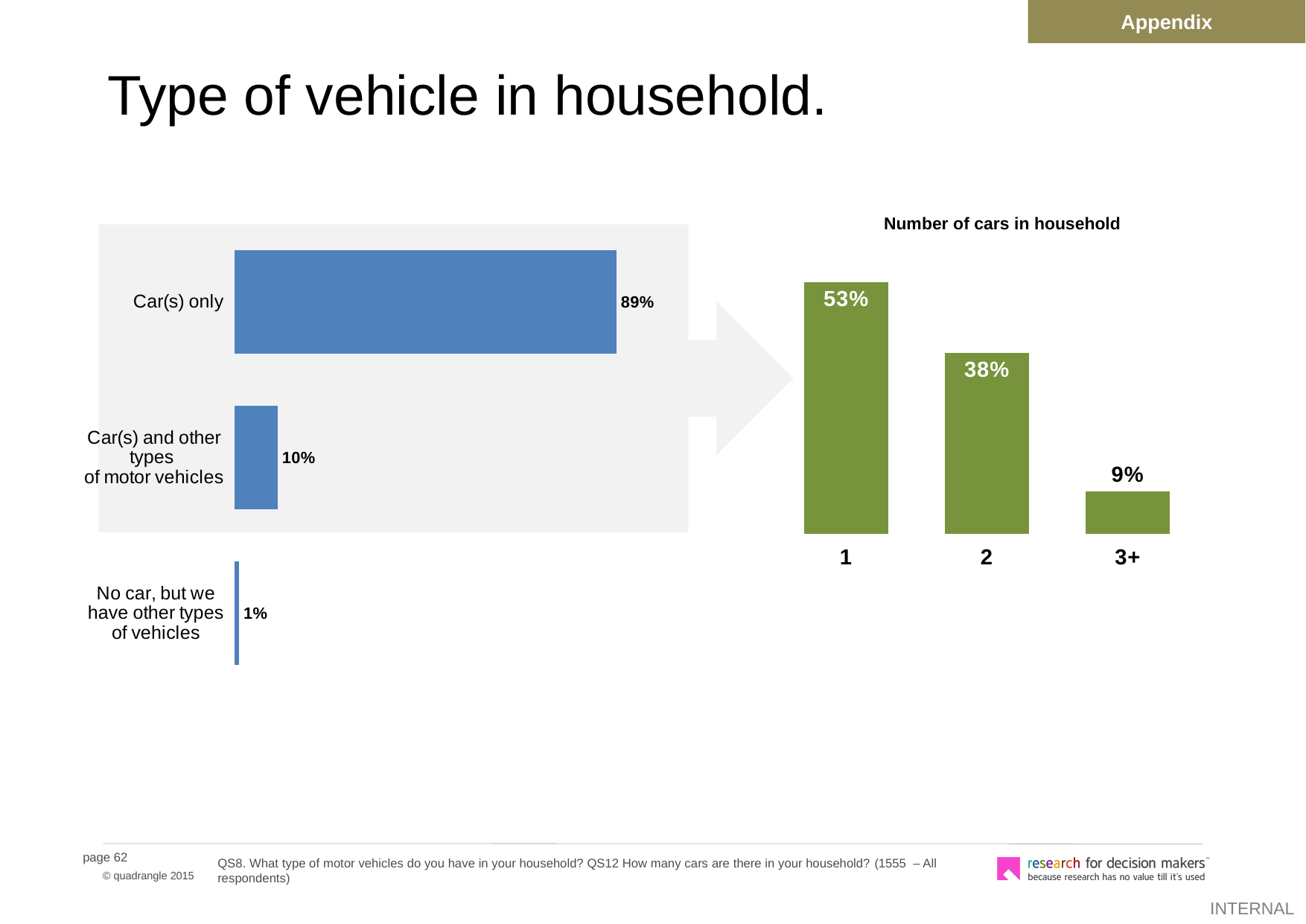

Appendix
# Type of vehicle in household.
Number of cars in household

### Chart

| Category | Series 1 |
|---|---|
| No car, but we have other types of vehicles | 0.010000000000000005 |
| Car(s) and other types
of motor vehicles | 0.1 |
| Car(s) only | 0.89 |

### Chart

| Category | Series 1 |
|---|---|
| 1 | 0.53 |
| 2 | 0.3800000000000028 |
| 3+ | 0.09000000000000002 |
QS8. What type of motor vehicles do you have in your household? QS12 How many cars are there in your household? (1555  – All respondents)